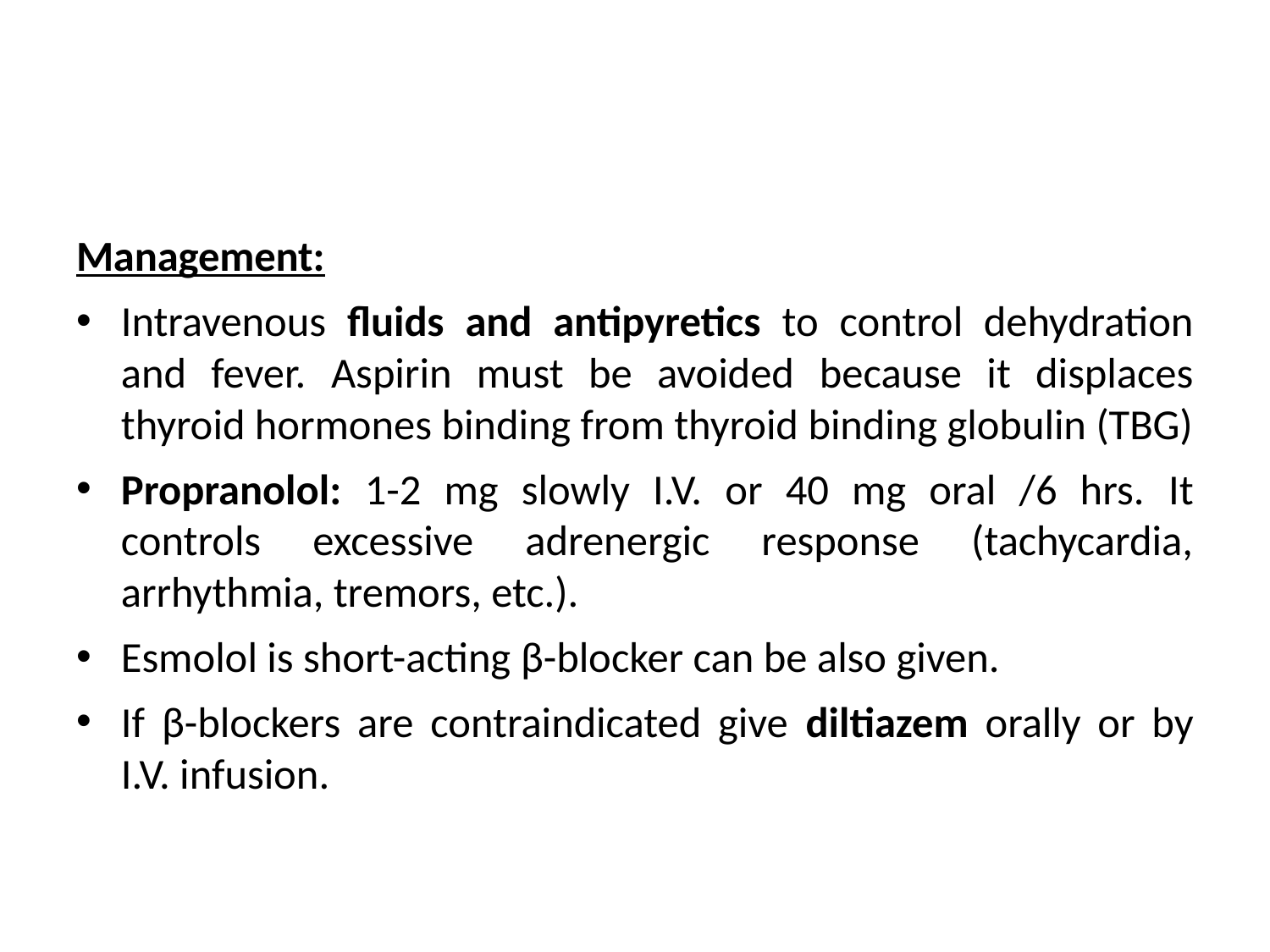

#
Management:
Intravenous fluids and antipyretics to control dehydration and fever. Aspirin must be avoided because it displaces thyroid hormones binding from thyroid binding globulin (TBG)
Propranolol: 1-2 mg slowly I.V. or 40 mg oral /6 hrs. It controls excessive adrenergic response (tachycardia, arrhythmia, tremors, etc.).
Esmolol is short-acting β-blocker can be also given.
If β-blockers are contraindicated give diltiazem orally or by I.V. infusion.